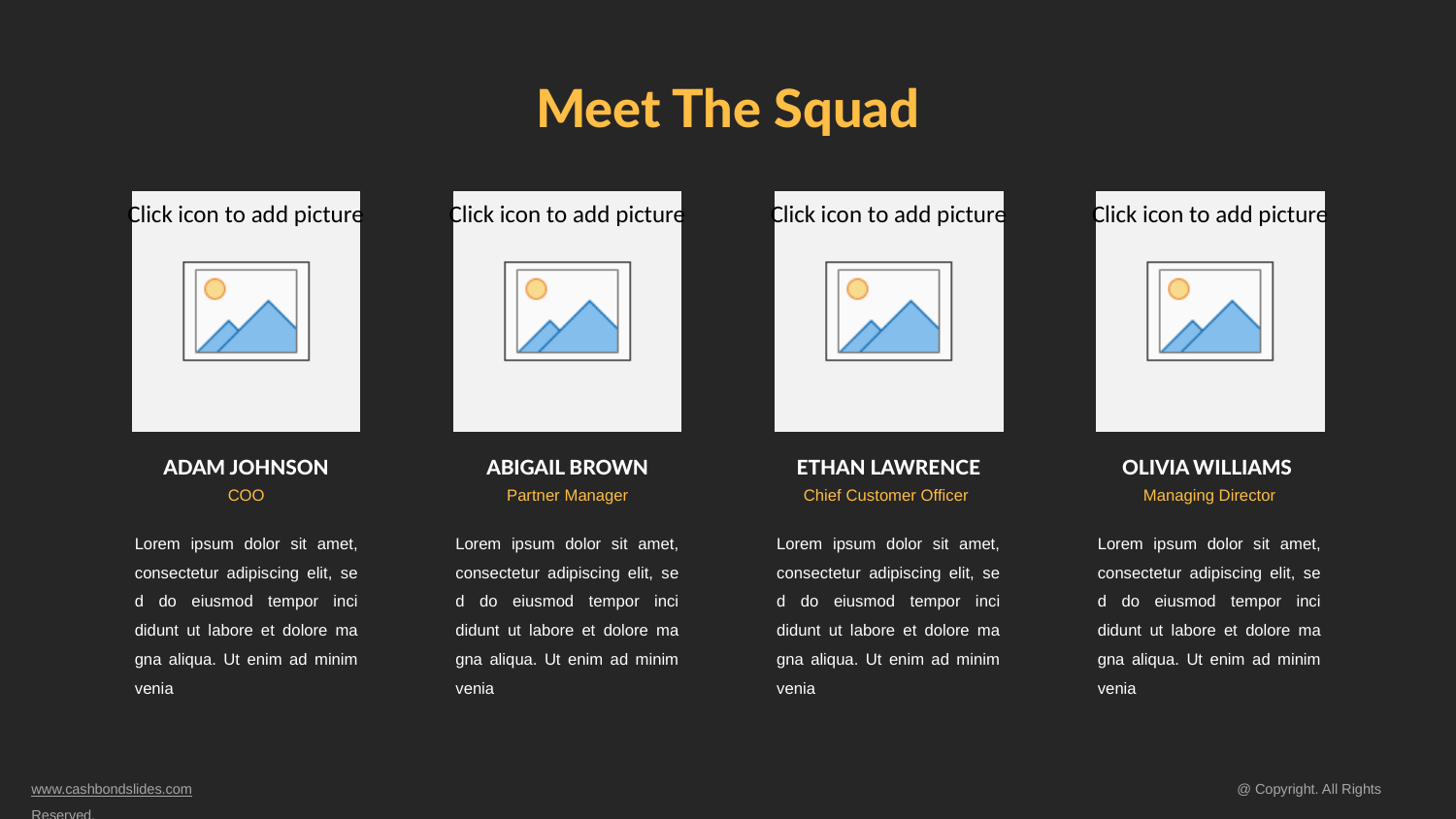

Meet The Squad

OLIVIA WILLIAMS
Managing Director
Lorem ipsum dolor sit amet, consectetur adipiscing elit, se d do eiusmod tempor inci didunt ut labore et dolore ma gna aliqua. Ut enim ad minim venia
ADAM JOHNSON
COO
Lorem ipsum dolor sit amet, consectetur adipiscing elit, se d do eiusmod tempor inci didunt ut labore et dolore ma gna aliqua. Ut enim ad minim venia
ABIGAIL BROWN
Partner Manager
Lorem ipsum dolor sit amet, consectetur adipiscing elit, se d do eiusmod tempor inci didunt ut labore et dolore ma gna aliqua. Ut enim ad minim venia
ETHAN LAWRENCE
Chief Customer Officer
Lorem ipsum dolor sit amet, consectetur adipiscing elit, se d do eiusmod tempor inci didunt ut labore et dolore ma gna aliqua. Ut enim ad minim venia
www.cashbondslides.com	                                                                                                			                                                @ Copyright. All Rights Reserved.